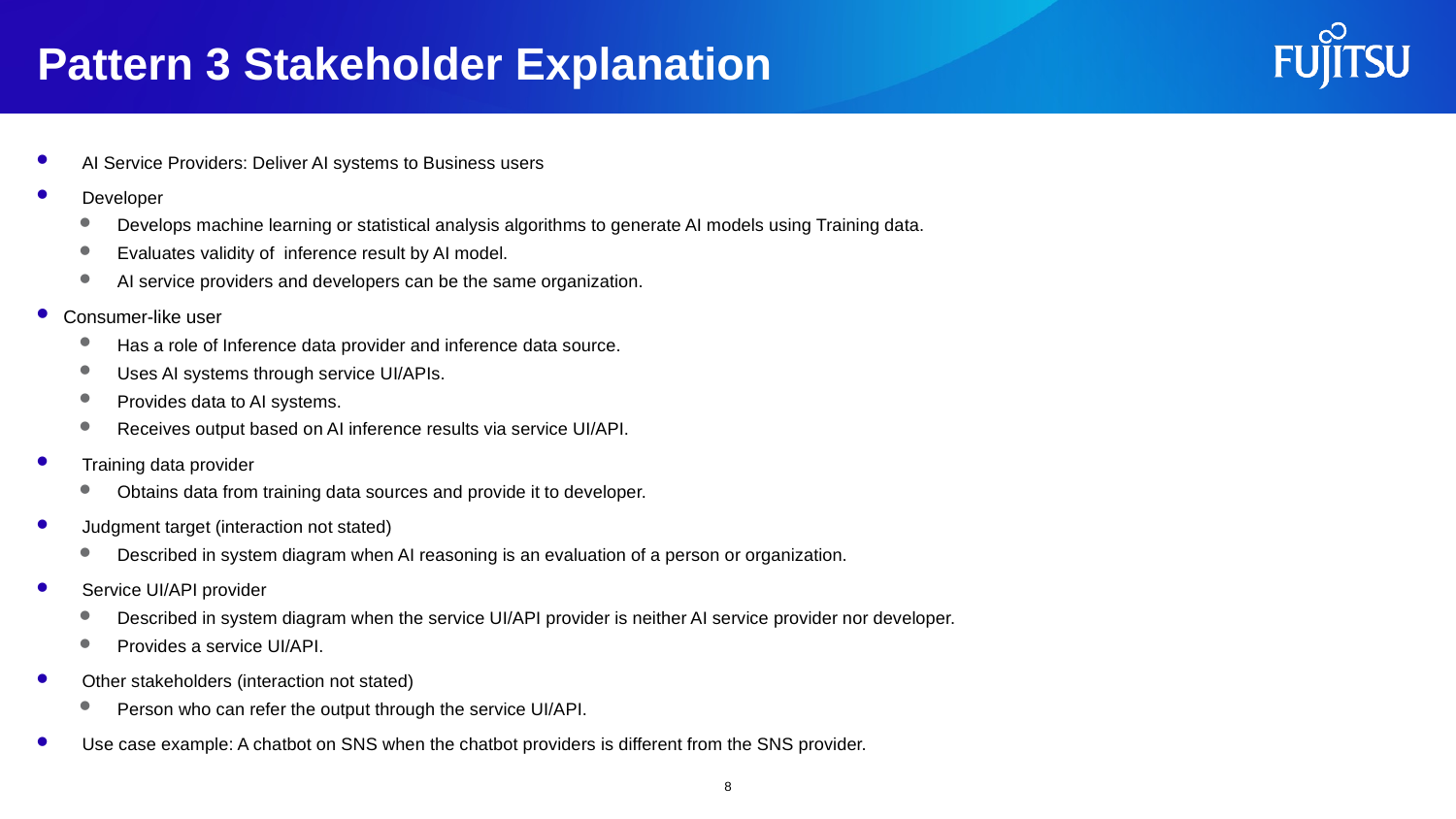

# Pattern 3 Stakeholder Explanation
AI Service Providers: Deliver AI systems to Business users
Developer
Develops machine learning or statistical analysis algorithms to generate AI models using Training data.
Evaluates validity of  inference result by AI model.
AI service providers and developers can be the same organization.
Consumer-like user
Has a role of Inference data provider and inference data source.
Uses AI systems through service UI/APIs.
Provides data to AI systems.
Receives output based on AI inference results via service UI/API.
Training data provider
Obtains data from training data sources and provide it to developer.
Judgment target (interaction not stated)
Described in system diagram when AI reasoning is an evaluation of a person or organization.
Service UI/API provider
Described in system diagram when the service UI/API provider is neither AI service provider nor developer.
Provides a service UI/API.
Other stakeholders (interaction not stated)
Person who can refer the output through the service UI/API.
Use case example: A chatbot on SNS when the chatbot providers is different from the SNS provider.

8